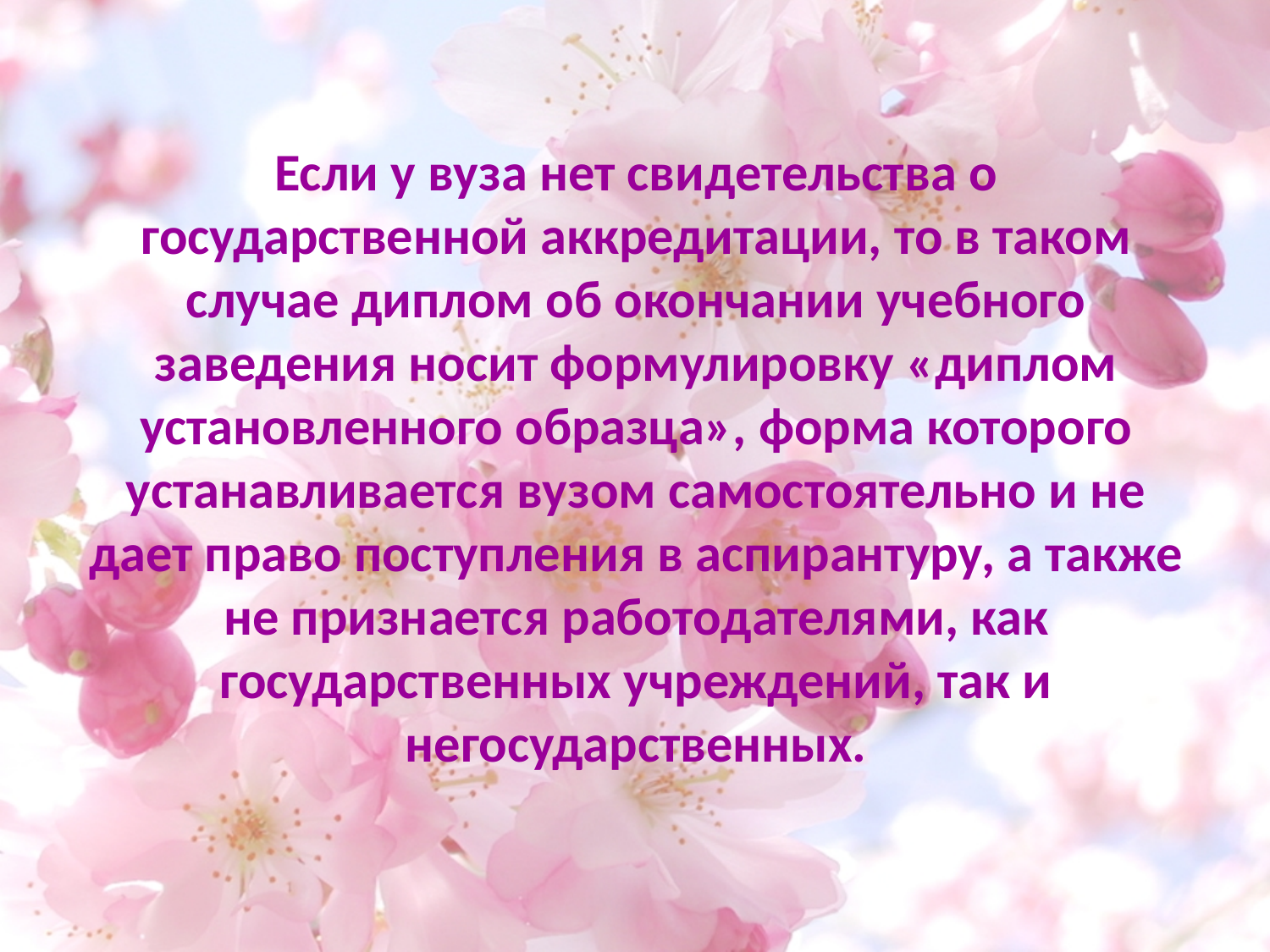

# Если у вуза нет свидетельства о государственной аккредитации, то в таком случае диплом об окончании учебного заведения носит формулировку «диплом установленного образца», форма которого устанавливается вузом самостоятельно и не дает право поступления в аспирантуру, а также не признается работодателями, как государственных учреждений, так и негосударственных.